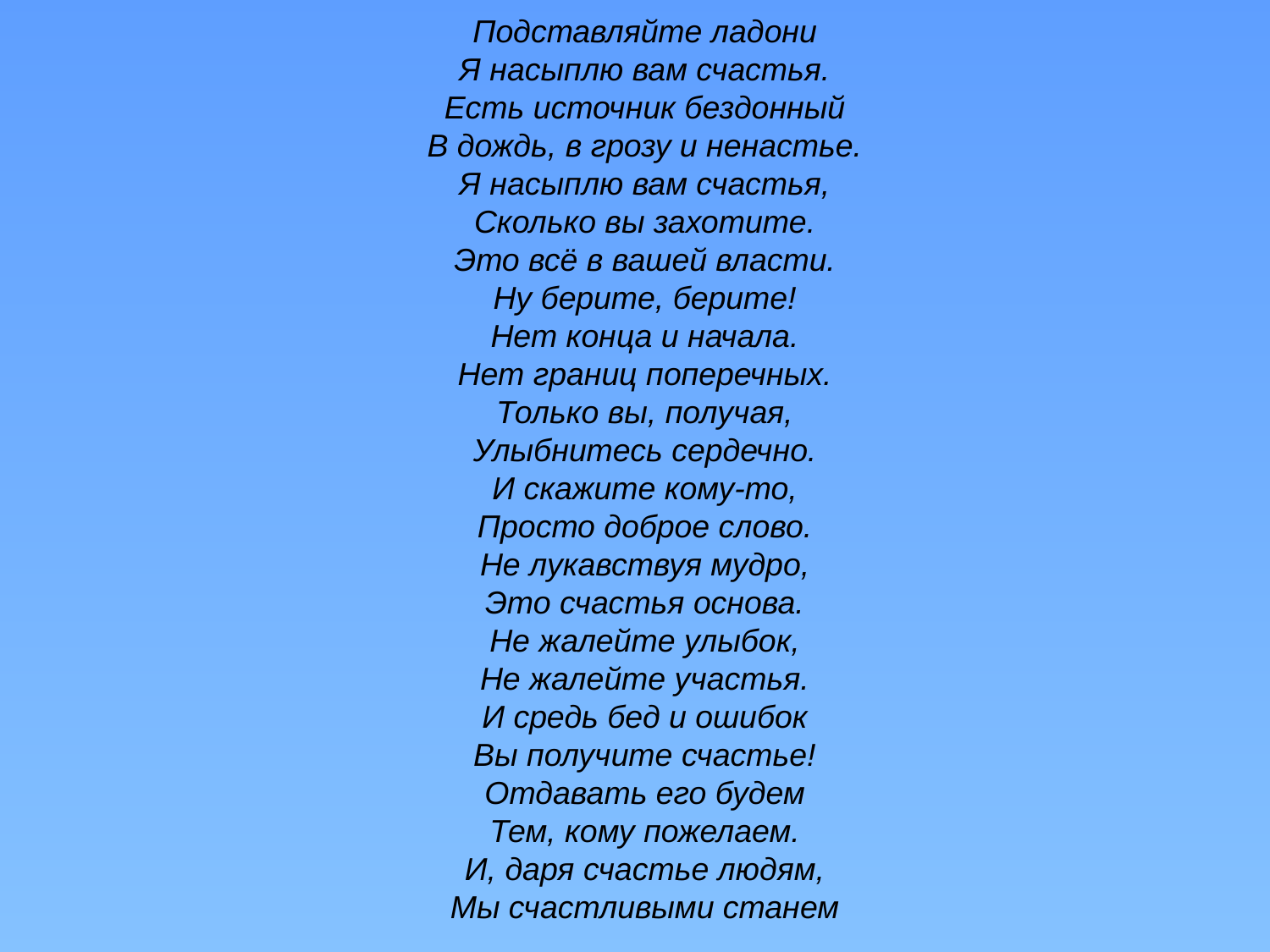

Подставляйте ладони
Я насыплю вам счастья.
Есть источник бездонный
В дождь, в грозу и ненастье.
Я насыплю вам счастья,
Сколько вы захотите.
Это всё в вашей власти.
Ну берите, берите!
Нет конца и начала.
Нет границ поперечных.
Только вы, получая,
Улыбнитесь сердечно.
И скажите кому-то,
Просто доброе слово.
Не лукавствуя мудро,
Это счастья основа.
Не жалейте улыбок,
Не жалейте участья.
И средь бед и ошибок
Вы получите счастье!
Отдавать его будем
Тем, кому пожелаем.
И, даря счастье людям,
Мы счастливыми станем